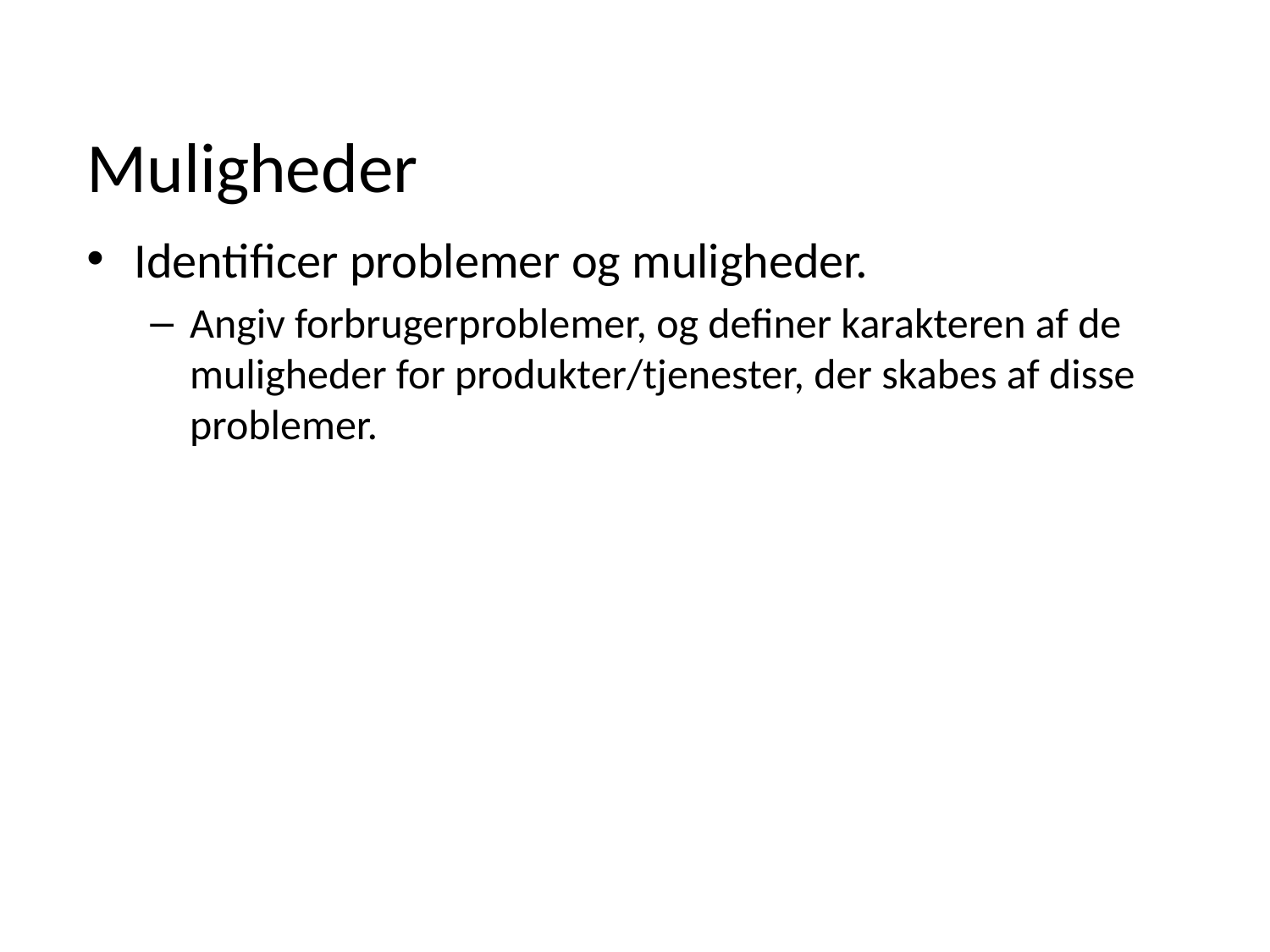

# Muligheder
Identificer problemer og muligheder.
Angiv forbrugerproblemer, og definer karakteren af de muligheder for produkter/tjenester, der skabes af disse problemer.